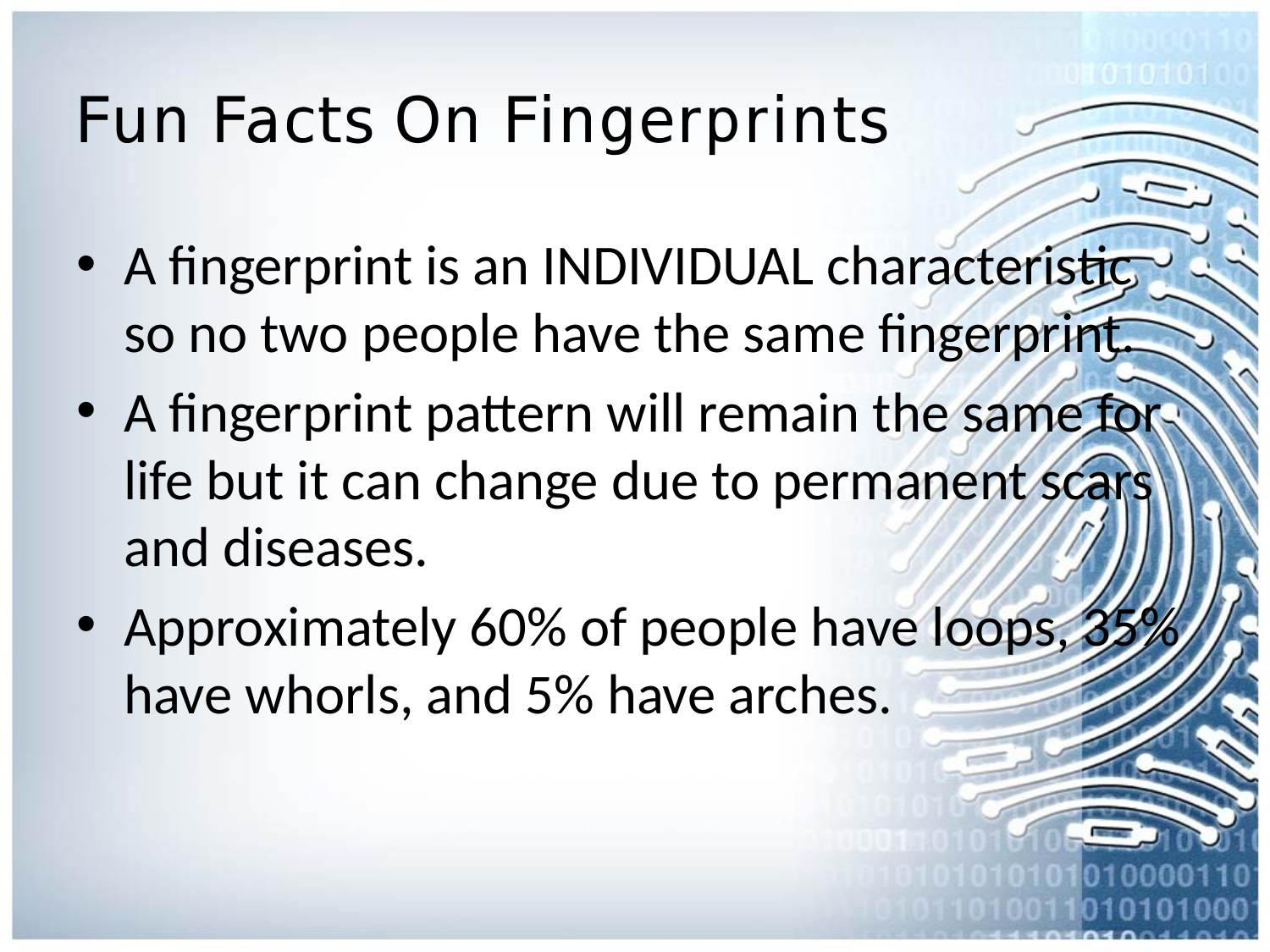

# Fun Facts On Fingerprints
A fingerprint is an INDIVIDUAL characteristic so no two people have the same fingerprint.
A fingerprint pattern will remain the same for life but it can change due to permanent scars and diseases.
Approximately 60% of people have loops, 35% have whorls, and 5% have arches.